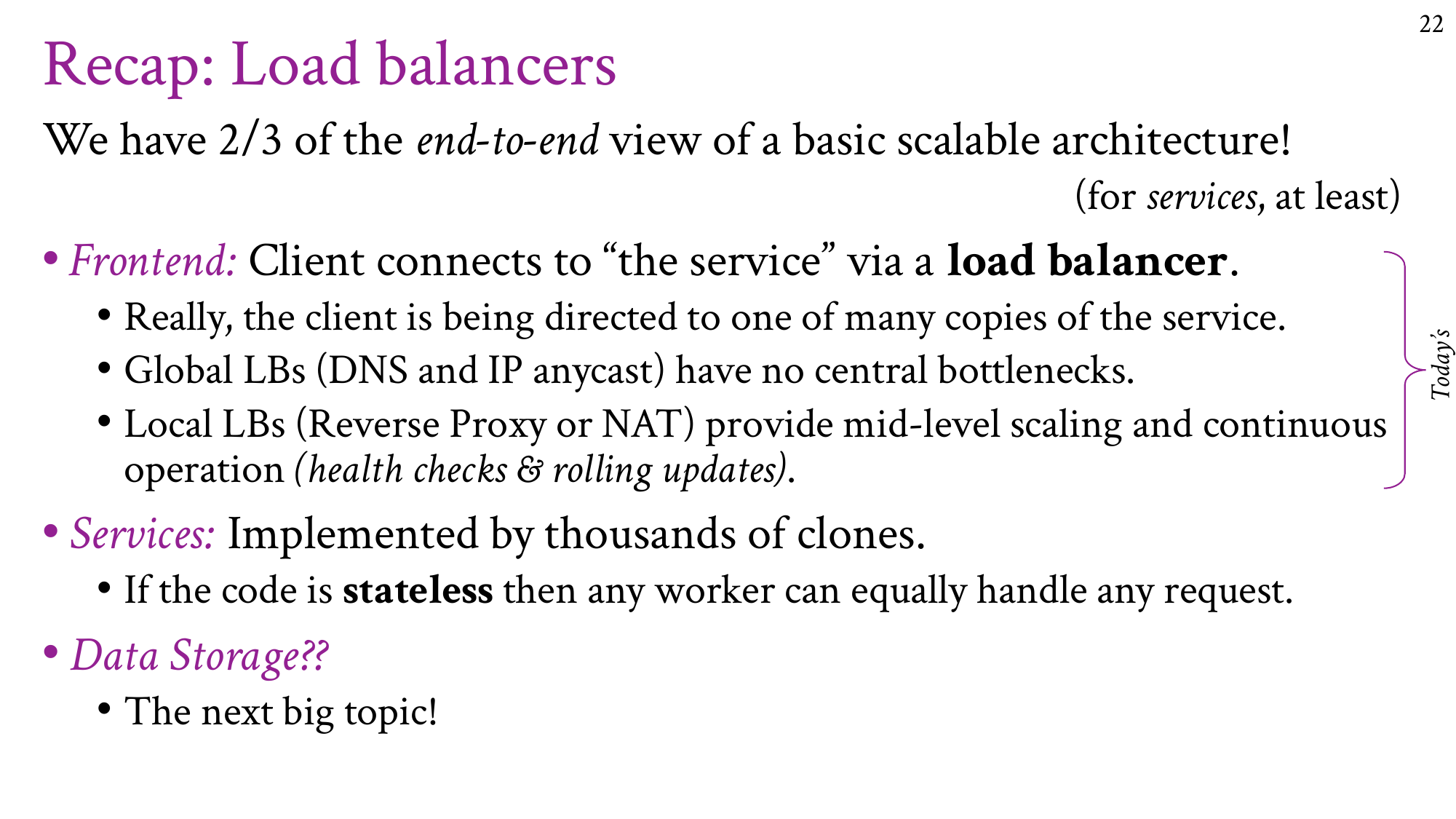

22
# Recap: Load balancers
We have 2/3 of the end-to-end view of a basic scalable architecture!
(for services, at least)
Frontend: Client connects to “the service” via a load balancer.
Really, the client is being directed to one of many copies of the service.
Global LBs (DNS and IP anycast) have no central bottlenecks.
Local LBs (Reverse Proxy or NAT) provide mid-level scaling and continuous operation (health checks & rolling updates).
Services: Implemented by thousands of clones.
If the code is stateless then any worker can equally handle any request.
Data Storage??
The next big topic!

Today’s topic